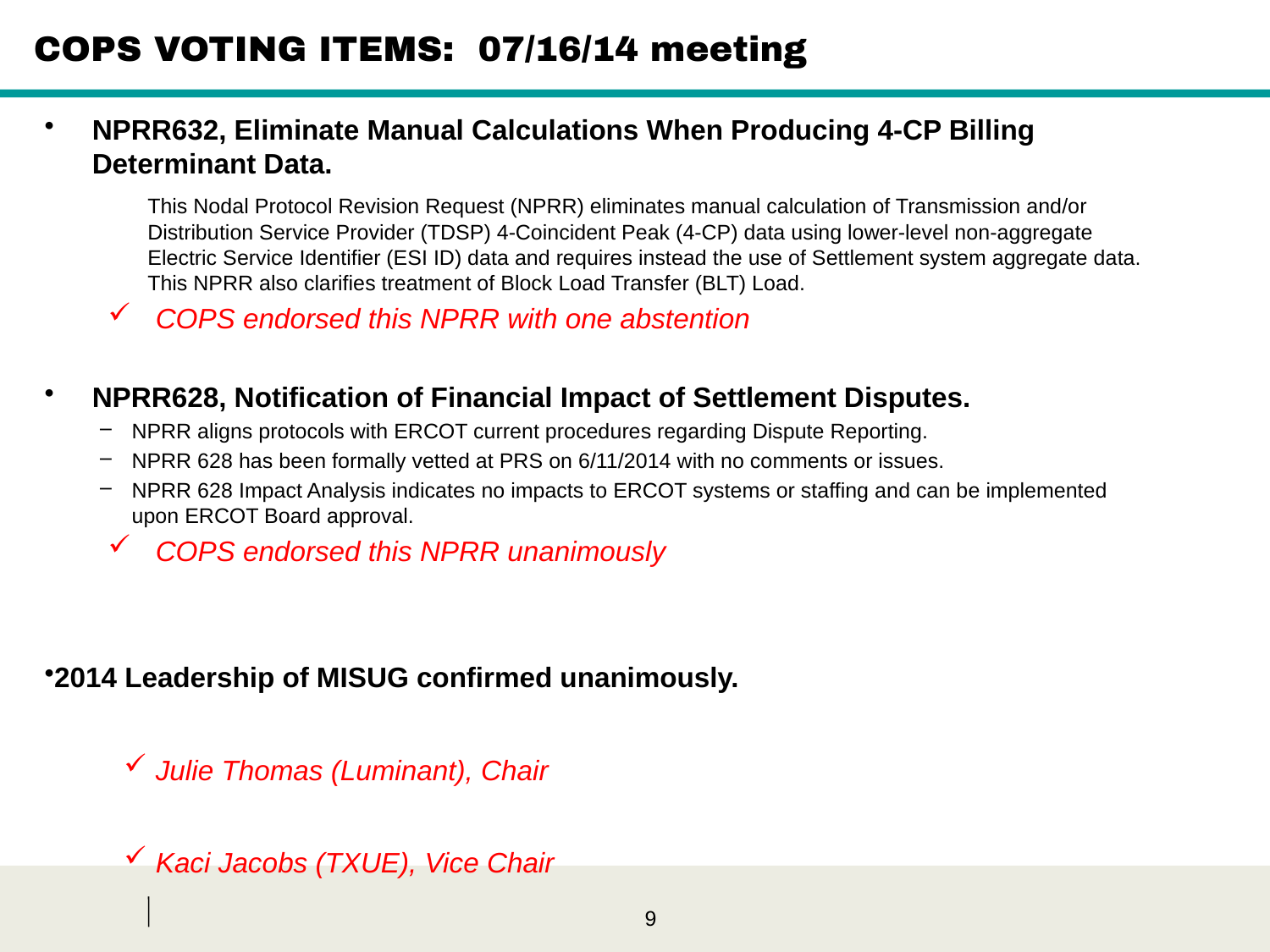

# COPS VOTING ITEMS:  07/16/14 meeting
NPRR632, Eliminate Manual Calculations When Producing 4-CP Billing Determinant Data.
	This Nodal Protocol Revision Request (NPRR) eliminates manual calculation of Transmission and/or Distribution Service Provider (TDSP) 4-Coincident Peak (4-CP) data using lower-level non-aggregate Electric Service Identifier (ESI ID) data and requires instead the use of Settlement system aggregate data. This NPRR also clarifies treatment of Block Load Transfer (BLT) Load.
COPS endorsed this NPRR with one abstention

NPRR628, Notification of Financial Impact of Settlement Disputes.
NPRR aligns protocols with ERCOT current procedures regarding Dispute Reporting.
NPRR 628 has been formally vetted at PRS on 6/11/2014 with no comments or issues.
NPRR 628 Impact Analysis indicates no impacts to ERCOT systems or staffing and can be implemented upon ERCOT Board approval.
COPS endorsed this NPRR unanimously

2014 Leadership of MISUG confirmed unanimously.

Julie Thomas (Luminant), Chair

Kaci Jacobs (TXUE), Vice Chair